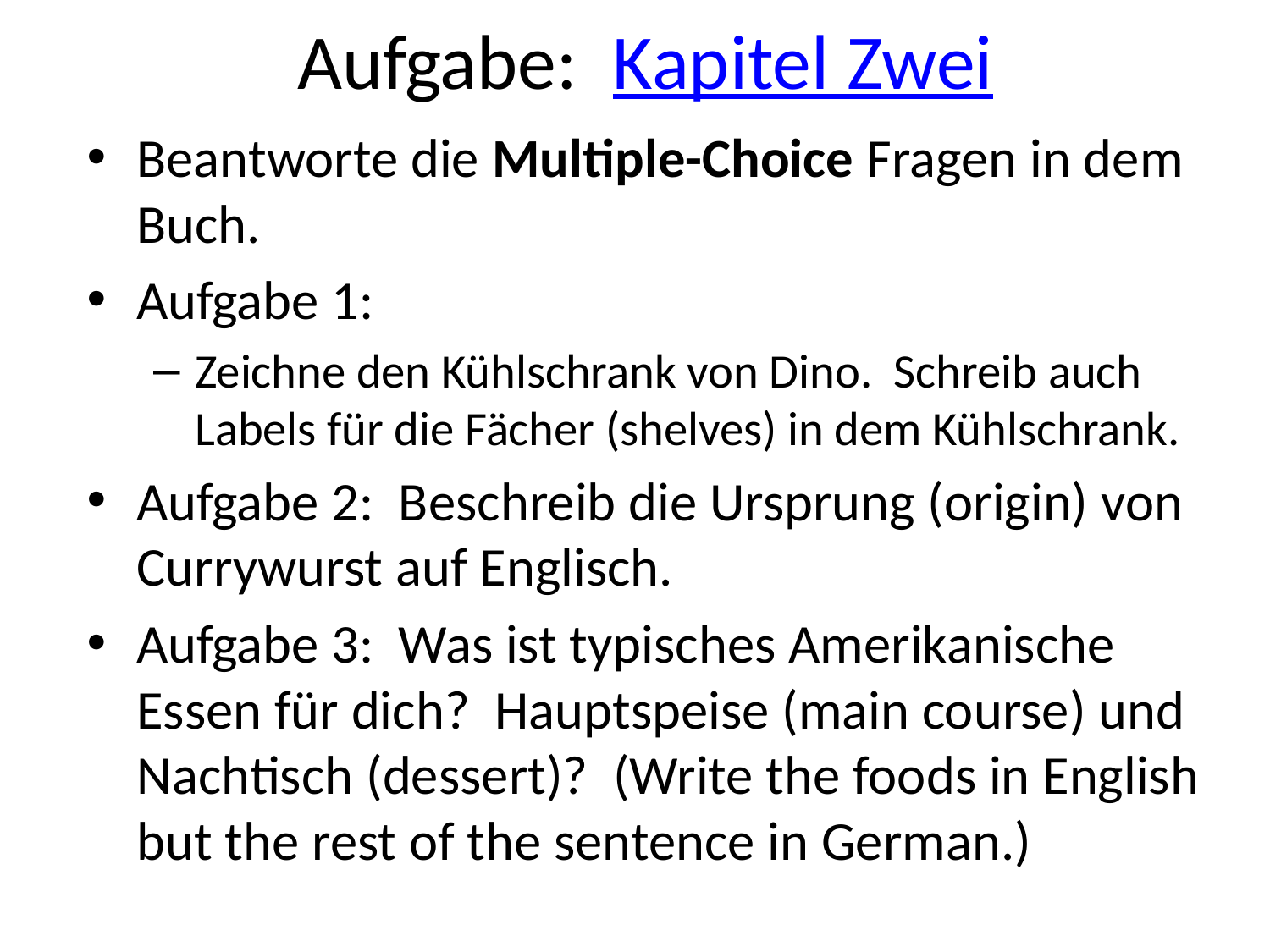

# Aufgabe:  Kapitel Zwei
Beantworte die Multiple-Choice Fragen in dem Buch.
Aufgabe 1:
Zeichne den Kühlschrank von Dino.  Schreib auch Labels für die Fächer (shelves) in dem Kühlschrank.
Aufgabe 2:  Beschreib die Ursprung (origin) von Currywurst auf Englisch.
Aufgabe 3:  Was ist typisches Amerikanische Essen für dich?  Hauptspeise (main course) und Nachtisch (dessert)?  (Write the foods in English but the rest of the sentence in German.)